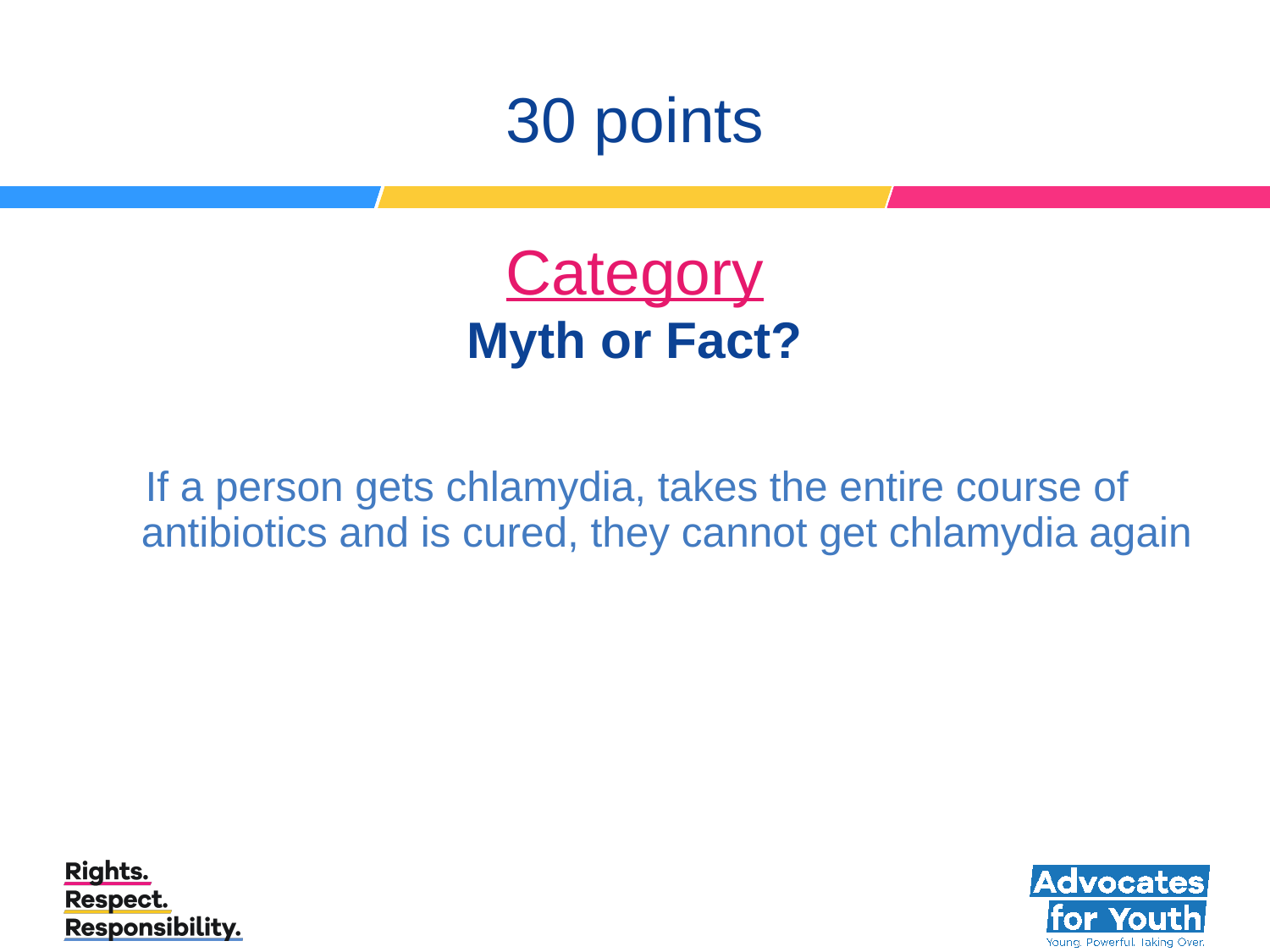

# 30 points Category Myth or Fact?
If a person gets chlamydia, takes the entire course of antibiotics and is cured, they cannot get chlamydia again